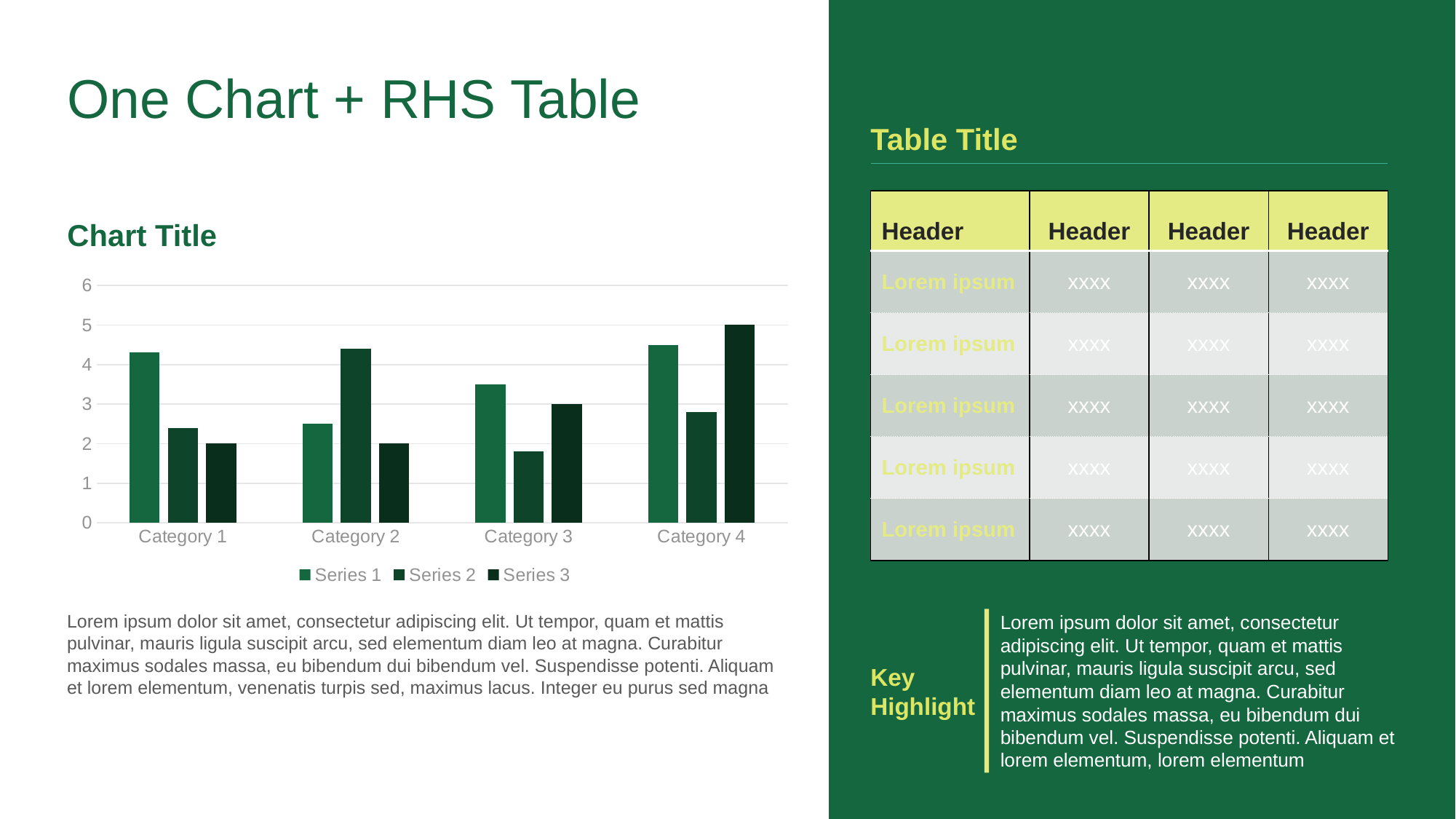

# One Chart + RHS Table
Table Title
| Header | Header | Header | Header |
| --- | --- | --- | --- |
| Lorem ipsum | xxxx | xxxx | xxxx |
| Lorem ipsum | xxxx | xxxx | xxxx |
| Lorem ipsum | xxxx | xxxx | xxxx |
| Lorem ipsum | xxxx | xxxx | xxxx |
| Lorem ipsum | xxxx | xxxx | xxxx |
Chart Title

### Chart

| Category | Series 1 | Series 2 | Series 3 |
|---|---|---|---|
| Category 1 | 4.3 | 2.4 | 2.0 |
| Category 2 | 2.5 | 4.4 | 2.0 |
| Category 3 | 3.5 | 1.8 | 3.0 |
| Category 4 | 4.5 | 2.8 | 5.0 |
Key Highlight

Lorem ipsum dolor sit amet, consectetur adipiscing elit. Ut tempor, quam et mattis pulvinar, mauris ligula suscipit arcu, sed elementum diam leo at magna. Curabitur maximus sodales massa, eu bibendum dui bibendum vel. Suspendisse potenti. Aliquam et lorem elementum, lorem elementum
Lorem ipsum dolor sit amet, consectetur adipiscing elit. Ut tempor, quam et mattis pulvinar, mauris ligula suscipit arcu, sed elementum diam leo at magna. Curabitur maximus sodales massa, eu bibendum dui bibendum vel. Suspendisse potenti. Aliquam et lorem elementum, venenatis turpis sed, maximus lacus. Integer eu purus sed magna
265